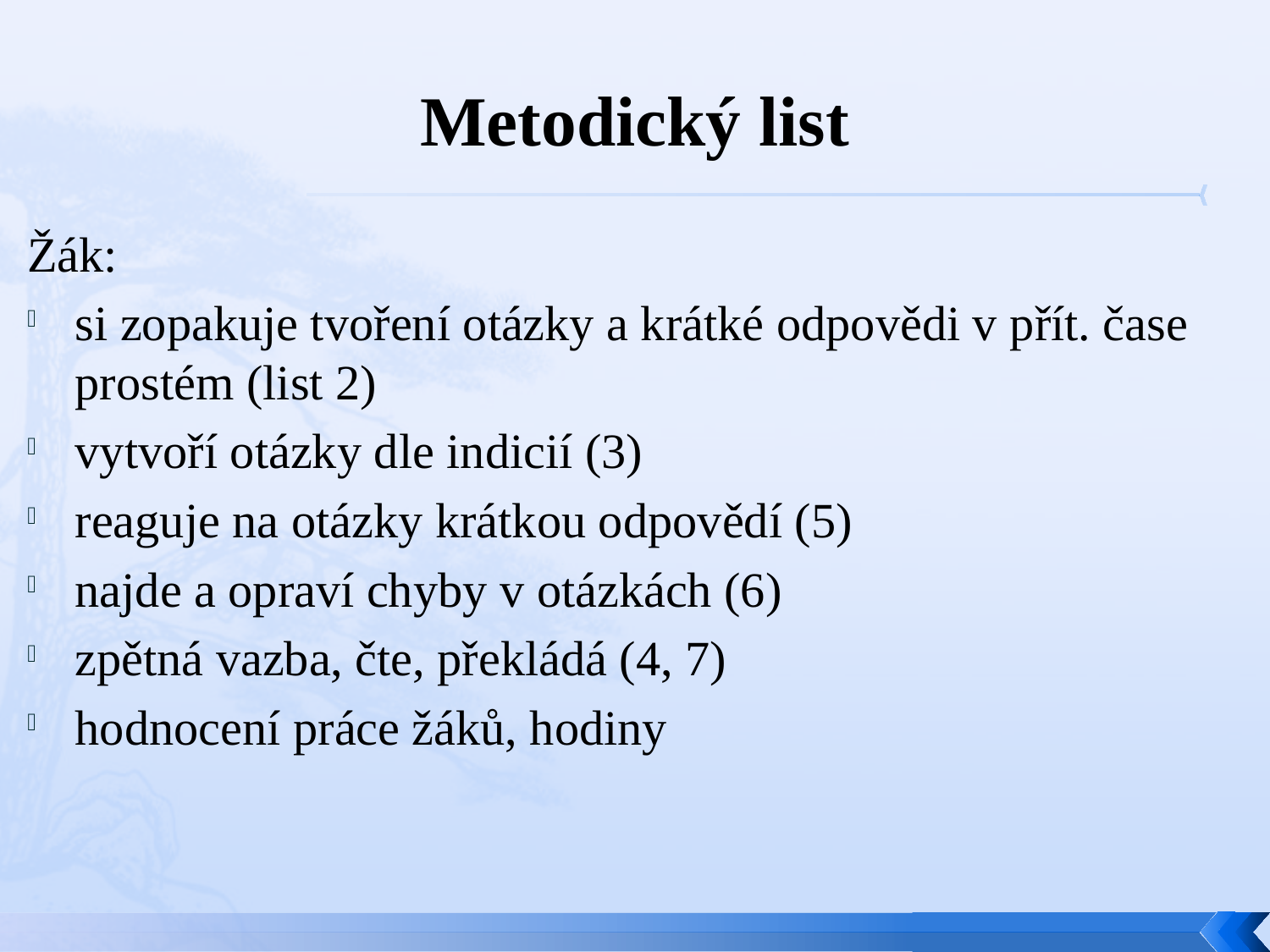

# Metodický list
Žák:
si zopakuje tvoření otázky a krátké odpovědi v přít. čase prostém (list 2)
vytvoří otázky dle indicií (3)
reaguje na otázky krátkou odpovědí (5)
najde a opraví chyby v otázkách (6)
zpětná vazba, čte, překládá (4, 7)
hodnocení práce žáků, hodiny